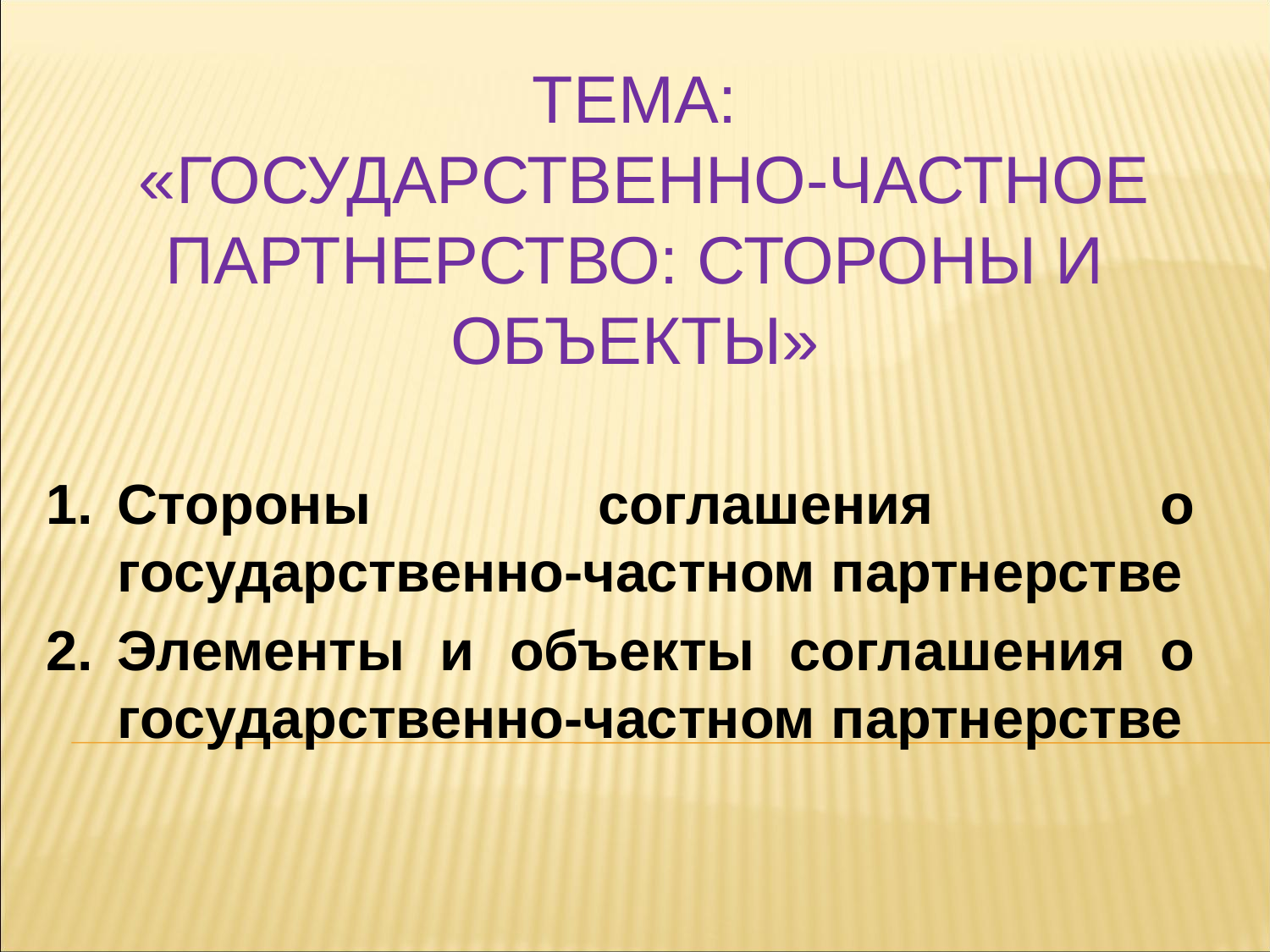

# Тема: «государственно-частное партнерство: СТОРОНЫ И ОБЪЕКТЫ»
Стороны соглашения о государственно-частном партнерстве
Элементы и объекты соглашения о государственно-частном партнерстве